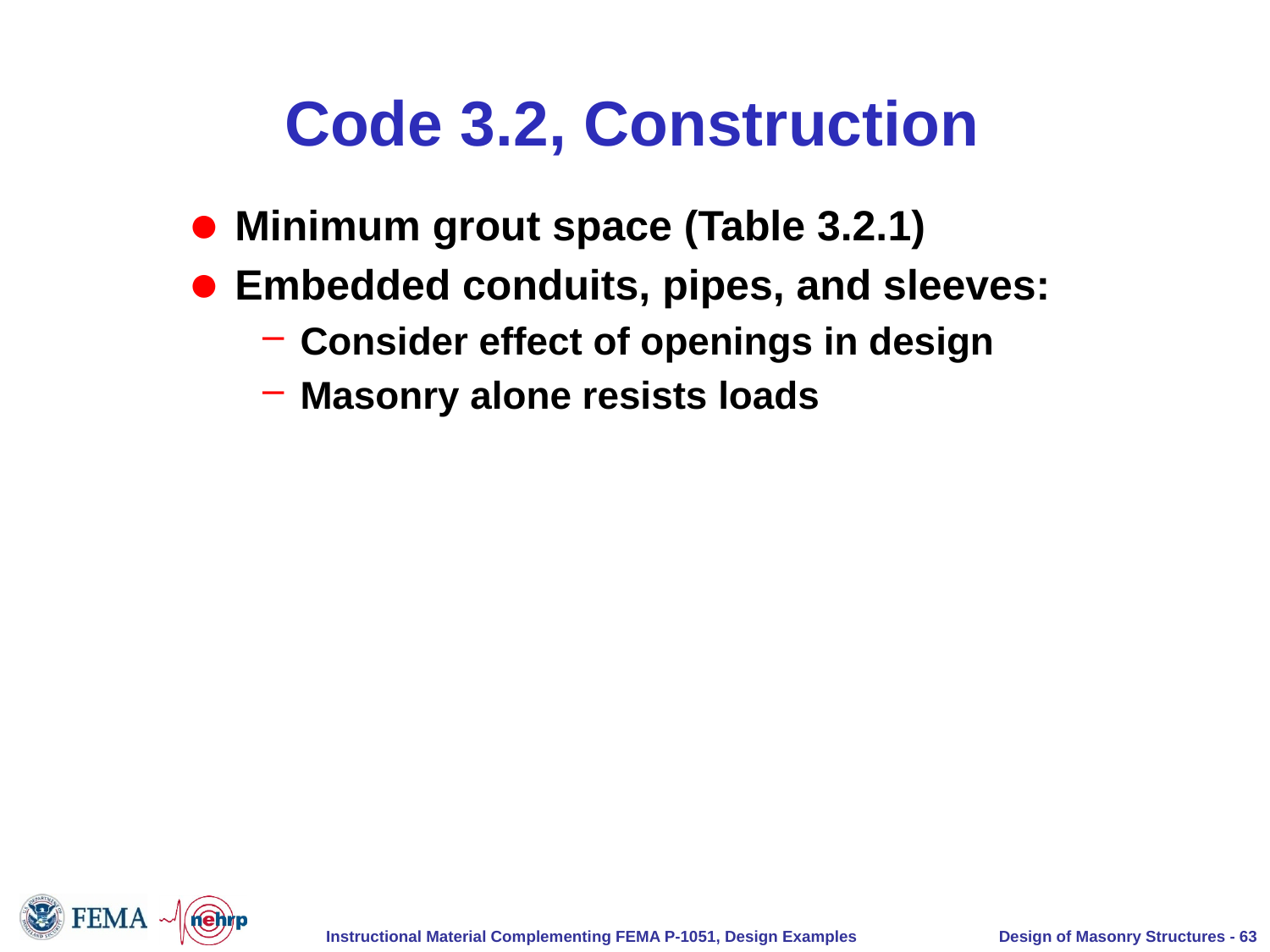

# Code 3.2, Construction
Minimum grout space (Table 3.2.1)
Embedded conduits, pipes, and sleeves:
Consider effect of openings in design
Masonry alone resists loads
Design of Masonry Structures - 63
Instructional Material Complementing FEMA P-1051, Design Examples